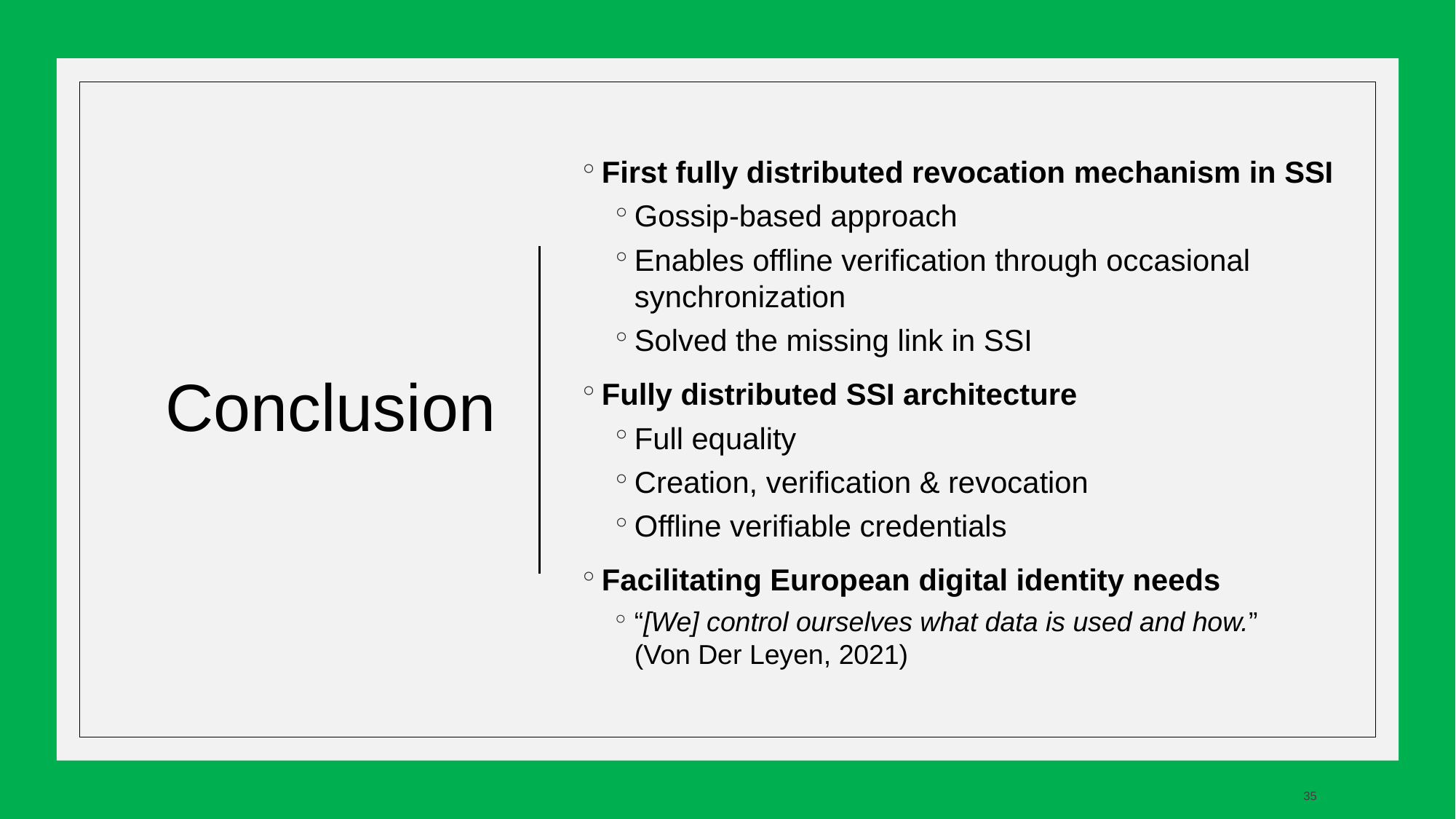

# Conclusion
First fully distributed revocation mechanism in SSI
Gossip-based approach
Enables offline verification through occasional synchronization
Solved the missing link in SSI
Fully distributed SSI architecture
Full equality
Creation, verification & revocation
Offline verifiable credentials
Facilitating European digital identity needs
“[We] control ourselves what data is used and how.”
(Von Der Leyen, 2021)
35